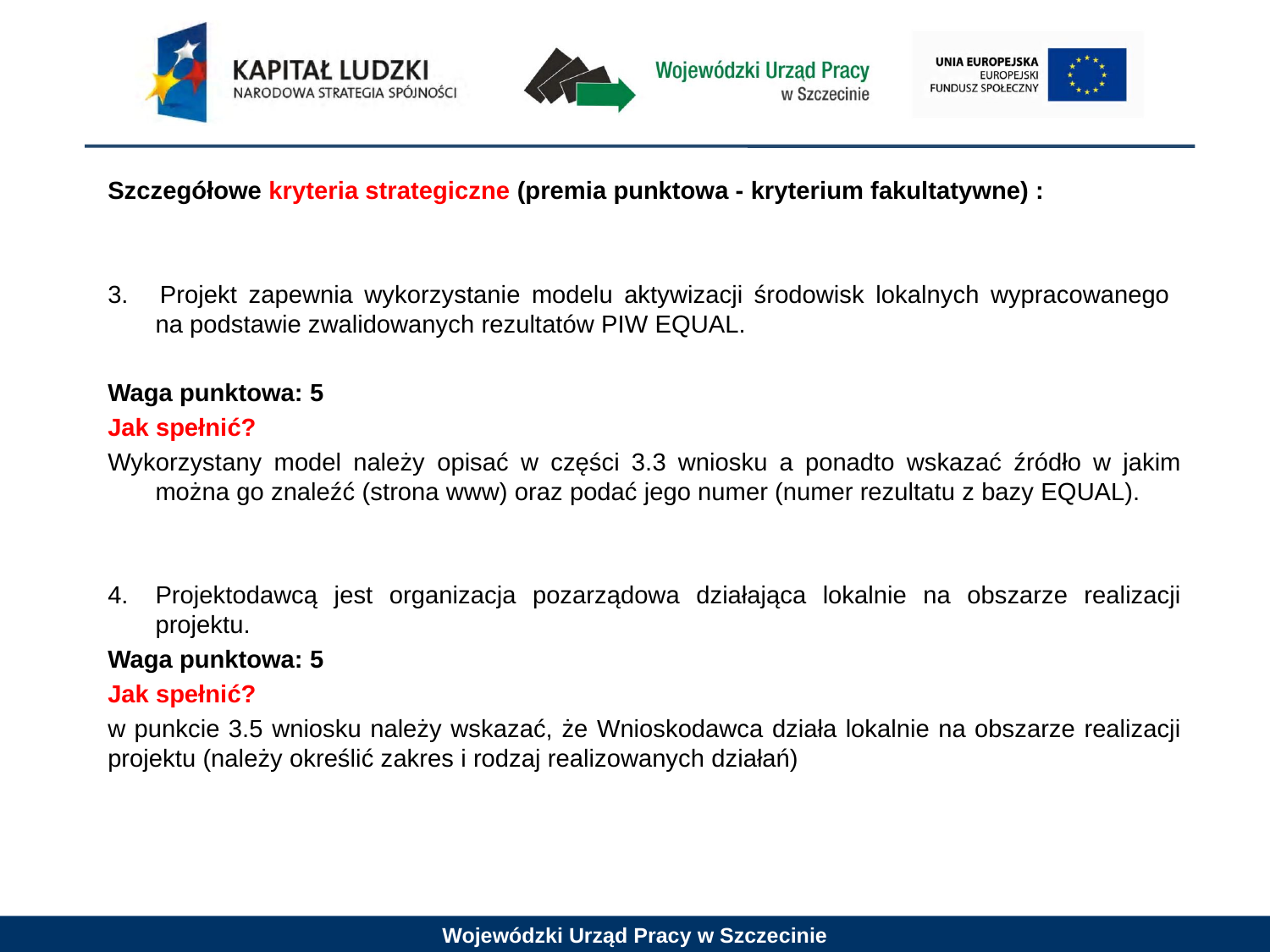

Szczegółowe kryteria strategiczne (premia punktowa - kryterium fakultatywne) :

3. 	Projekt zapewnia wykorzystanie modelu aktywizacji środowisk lokalnych wypracowanego
na podstawie zwalidowanych rezultatów PIW EQUAL.

Waga punktowa: 5
Jak spełnić?
Wykorzystany model należy opisać w części 3.3 wniosku a ponadto wskazać źródło w jakim można go znaleźć (strona www) oraz podać jego numer (numer rezultatu z bazy EQUAL).

Projektodawcą jest organizacja pozarządowa działająca lokalnie na obszarze realizacji projektu.
Waga punktowa: 5
Jak spełnić?
w punkcie 3.5 wniosku należy wskazać, że Wnioskodawca działa lokalnie na obszarze realizacji projektu (należy określić zakres i rodzaj realizowanych działań)